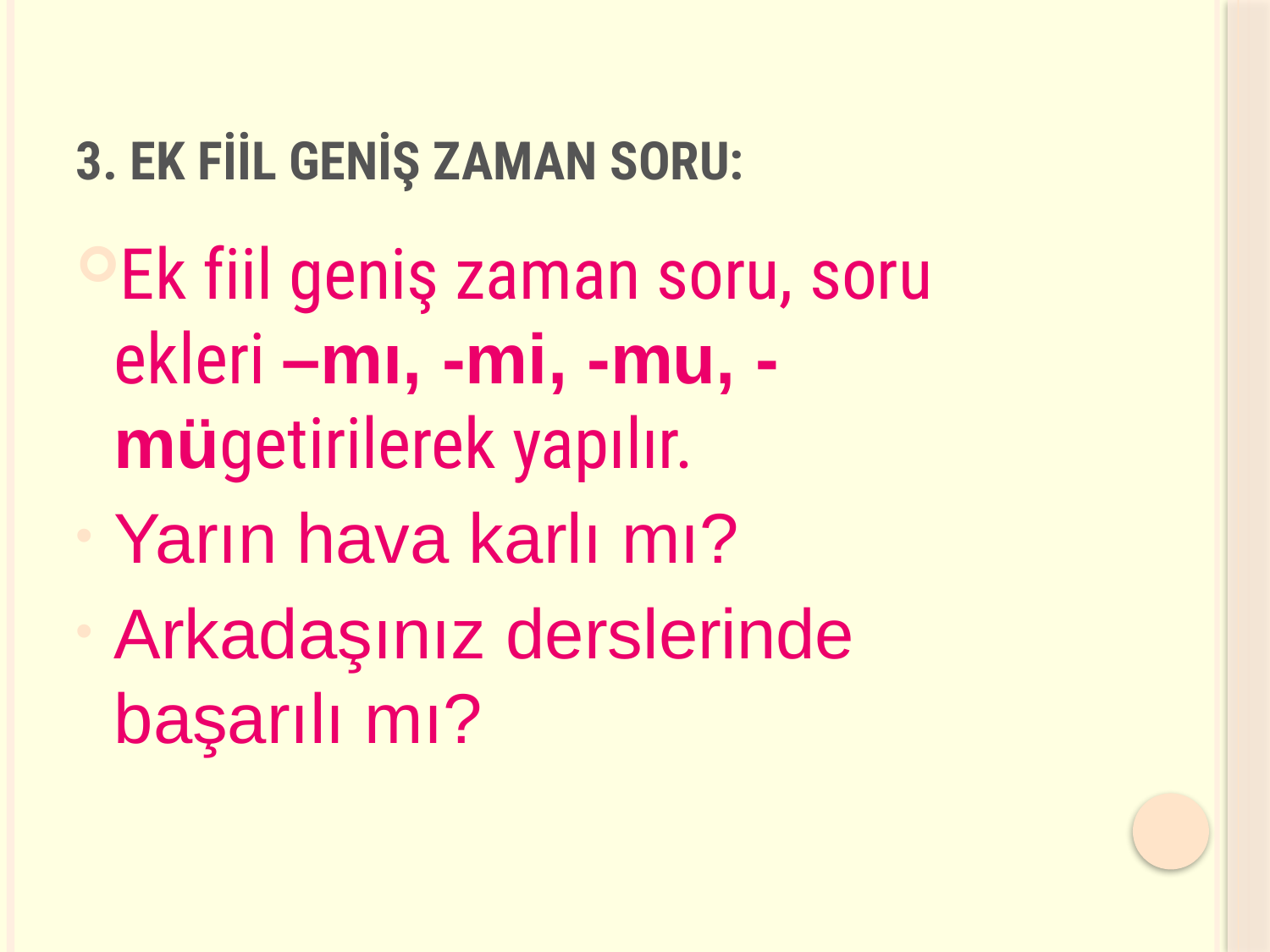

# 3. Ek Fiil Geniş Zaman Soru:
Ek fiil geniş zaman soru, soru ekleri –mı, -mi, -mu, -mügetirilerek yapılır.
Yarın hava karlı mı?
Arkadaşınız derslerinde başarılı mı?